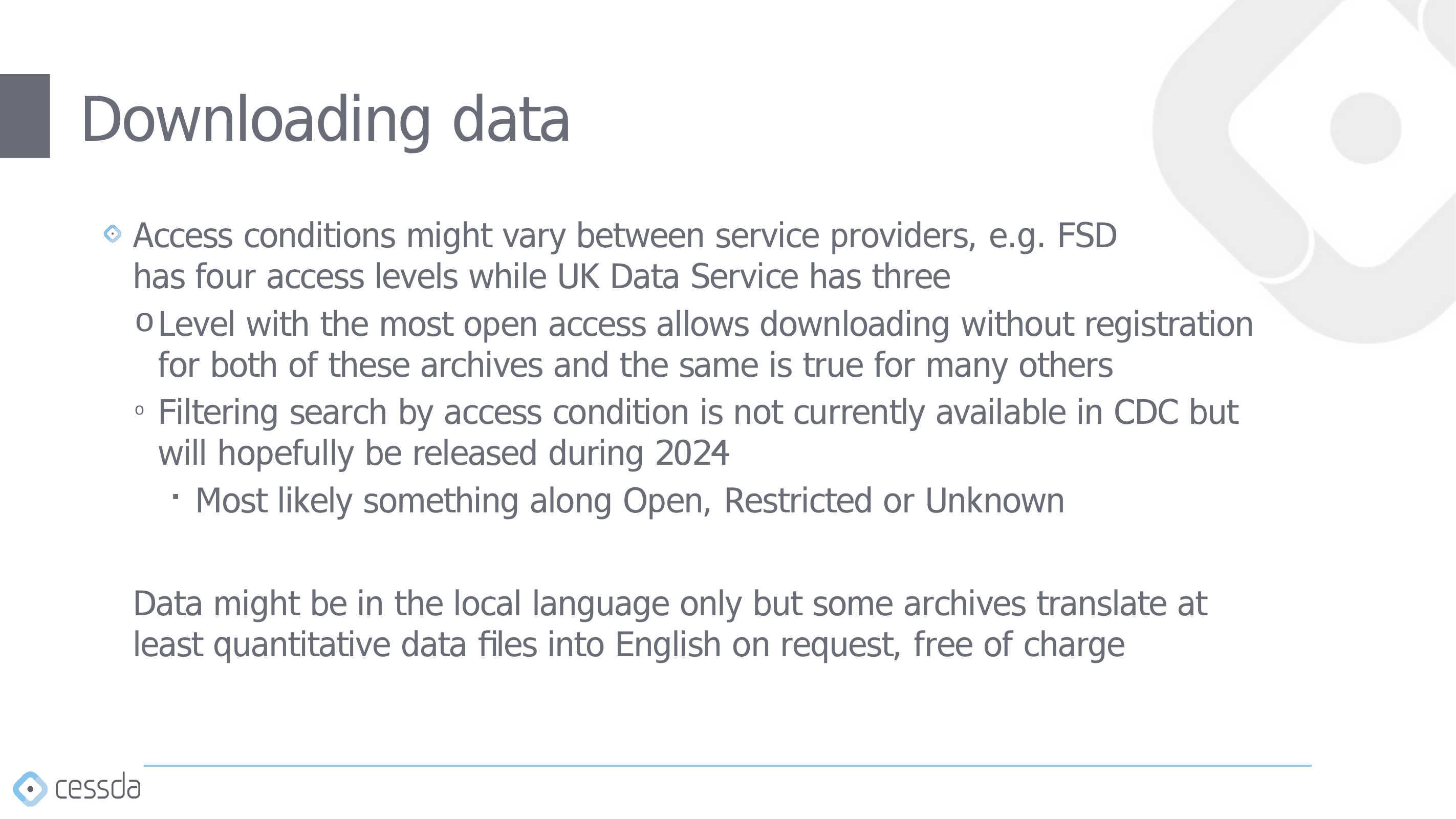

# Downloading data
Access conditions might vary between service providers, e.g. FSD has four access levels while UK Data Service has three
Level with the most open access allows downloading without registration for both of these archives and the same is true for many others
Filtering search by access condition is not currently available in CDC but will hopefully be released during 2024
Most likely something along Open, Restricted or Unknown

Data might be in the local language only but some archives translate at least quantitative data files into English on request, free of charge